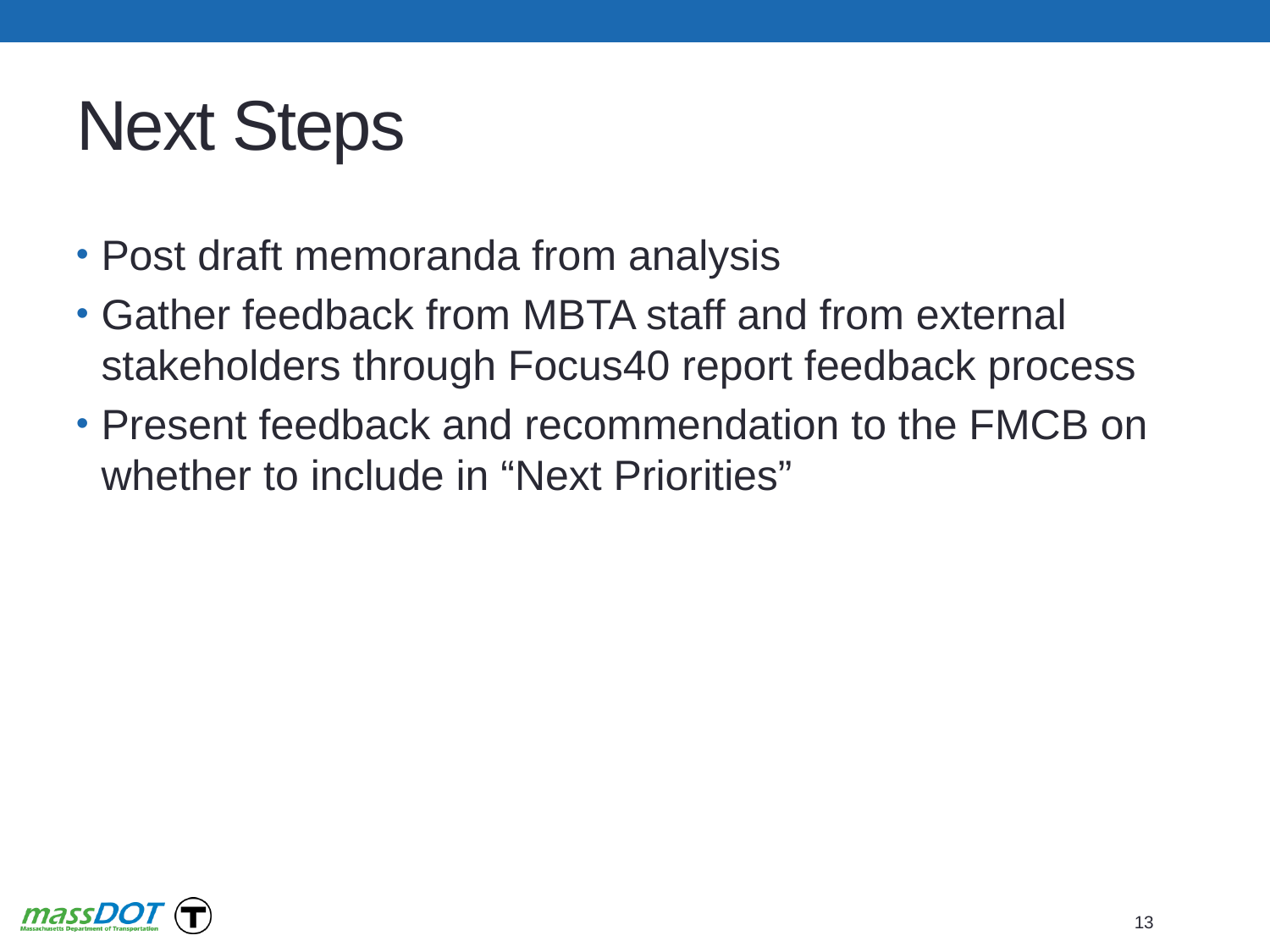

# Next Steps
Post draft memoranda from analysis
Gather feedback from MBTA staff and from external stakeholders through Focus40 report feedback process
Present feedback and recommendation to the FMCB on whether to include in “Next Priorities”

13